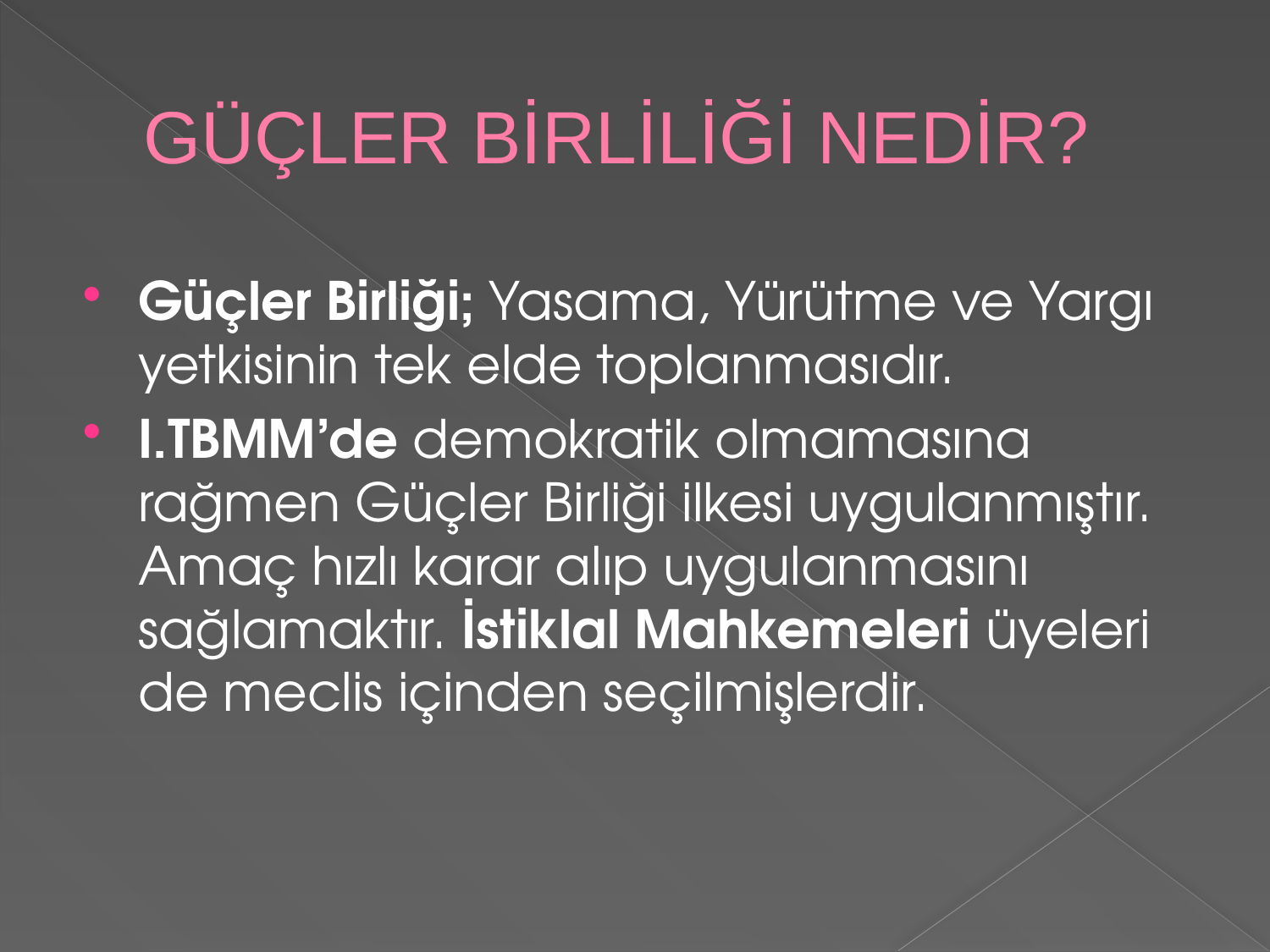

# GÜÇLER BİRLİLİĞİ NEDİR?
Güçler Birliği; Yasama, Yürütme ve Yargı yetkisinin tek elde toplanmasıdır.
I.TBMM’de demokratik olmamasına rağmen Güçler Birliği ilkesi uygulanmıştır. Amaç hızlı karar alıp uygulanmasını sağlamaktır. İstiklal Mahkemeleri üyeleri de meclis içinden seçilmişlerdir.